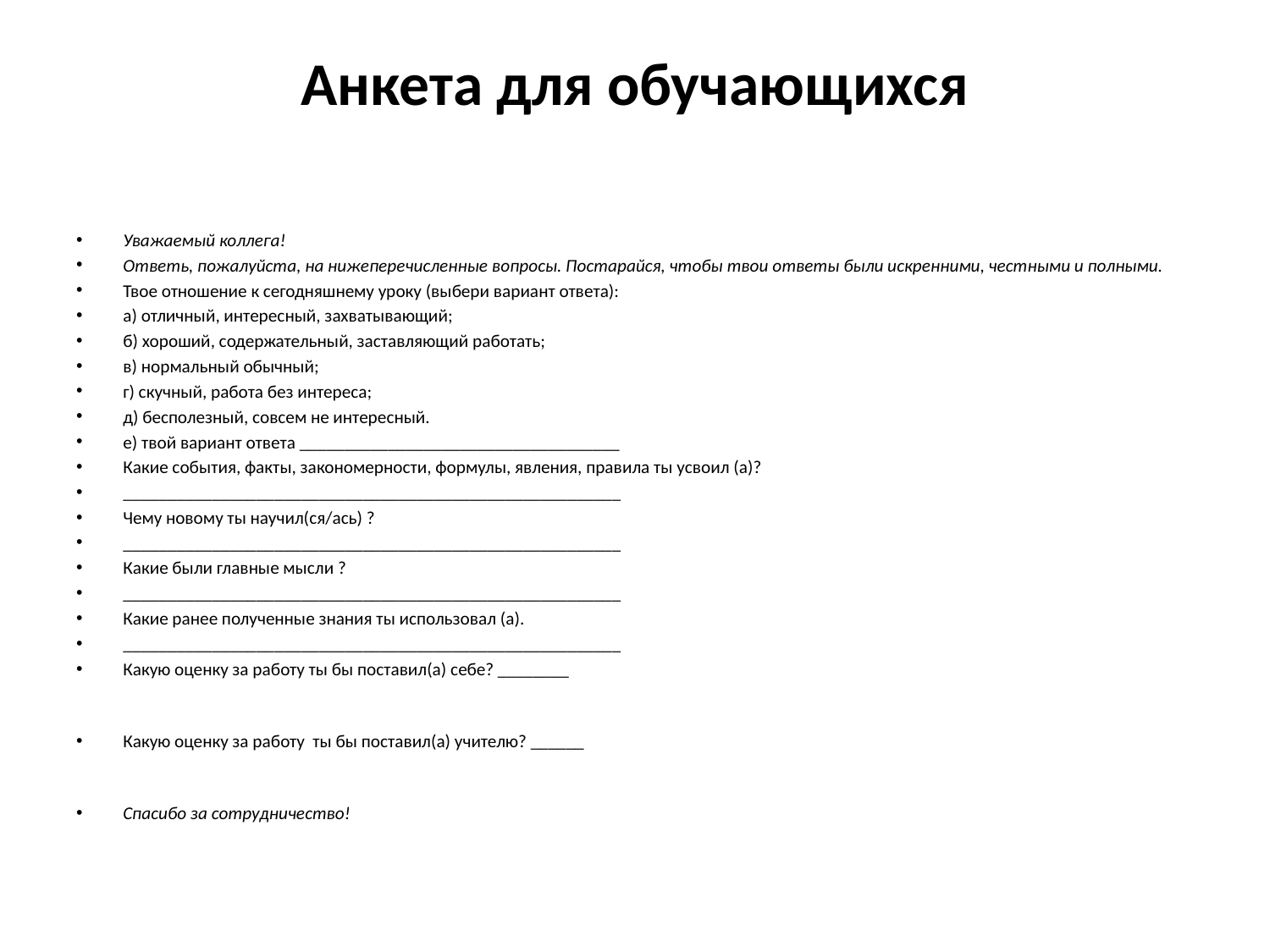

# Анкета для обучающихся
Уважаемый коллега!
Ответь, пожалуйста, на нижеперечисленные вопросы. Постарайся, чтобы твои ответы были искренними, честными и полными.
Твое отношение к сегодняшнему уроку (выбери вариант ответа):
а) отличный, интересный, захватывающий;
б) хороший, содержательный, заставляющий работать;
в) нормальный обычный;
г) скучный, работа без интереса;
д) бесполезный, совсем не интересный.
е) твой вариант ответа ____________________________________
Какие события, факты, закономерности, формулы, явления, правила ты усвоил (а)?
________________________________________________________
Чему новому ты научил(ся/ась) ?
________________________________________________________
Какие были главные мысли ?
________________________________________________________
Какие ранее полученные знания ты использовал (а).
________________________________________________________
Какую оценку за работу ты бы поставил(а) себе? ________

Какую оценку за работу  ты бы поставил(а) учителю? ______

Спасибо за сотрудничество!